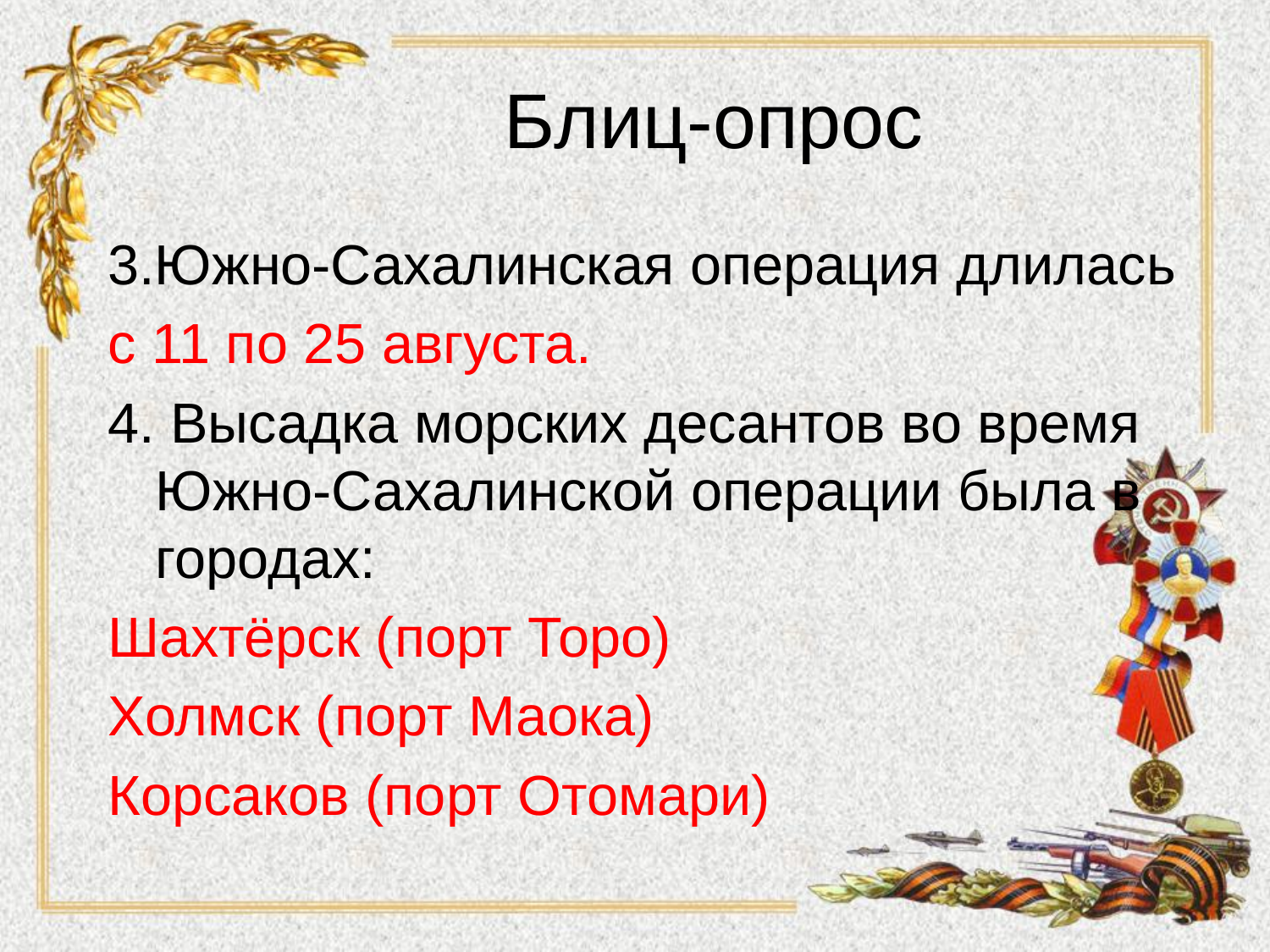

# Блиц-опрос
3.Южно-Сахалинская операция длилась
с 11 по 25 августа.
4. Высадка морских десантов во время Южно-Сахалинской операции была в городах:
Шахтёрск (порт Торо)
Холмск (порт Маока)
Корсаков (порт Отомари)